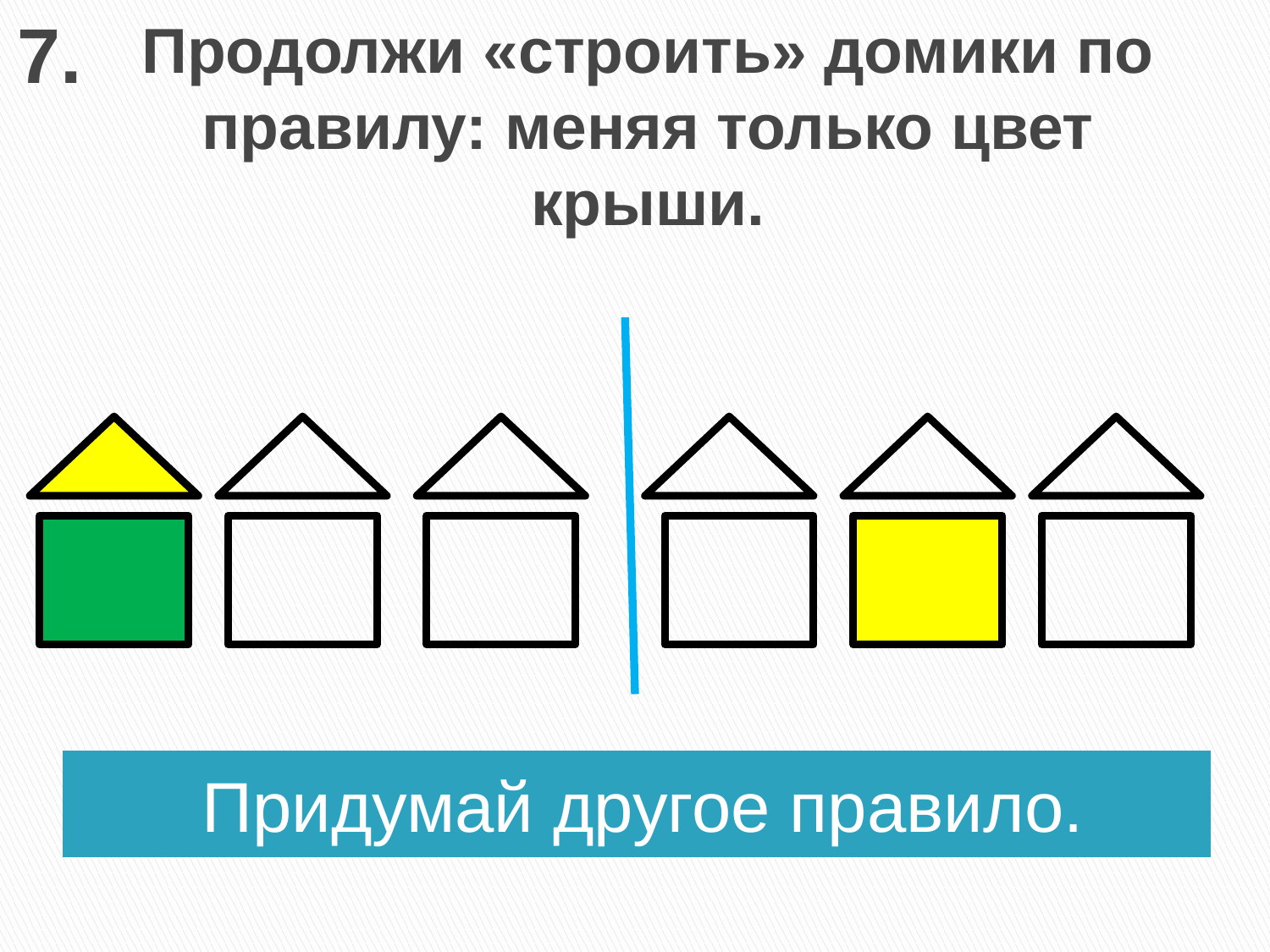

7.
# Продолжи «строить» домики по правилу: меняя только цвет крыши.

Придумай другое правило.